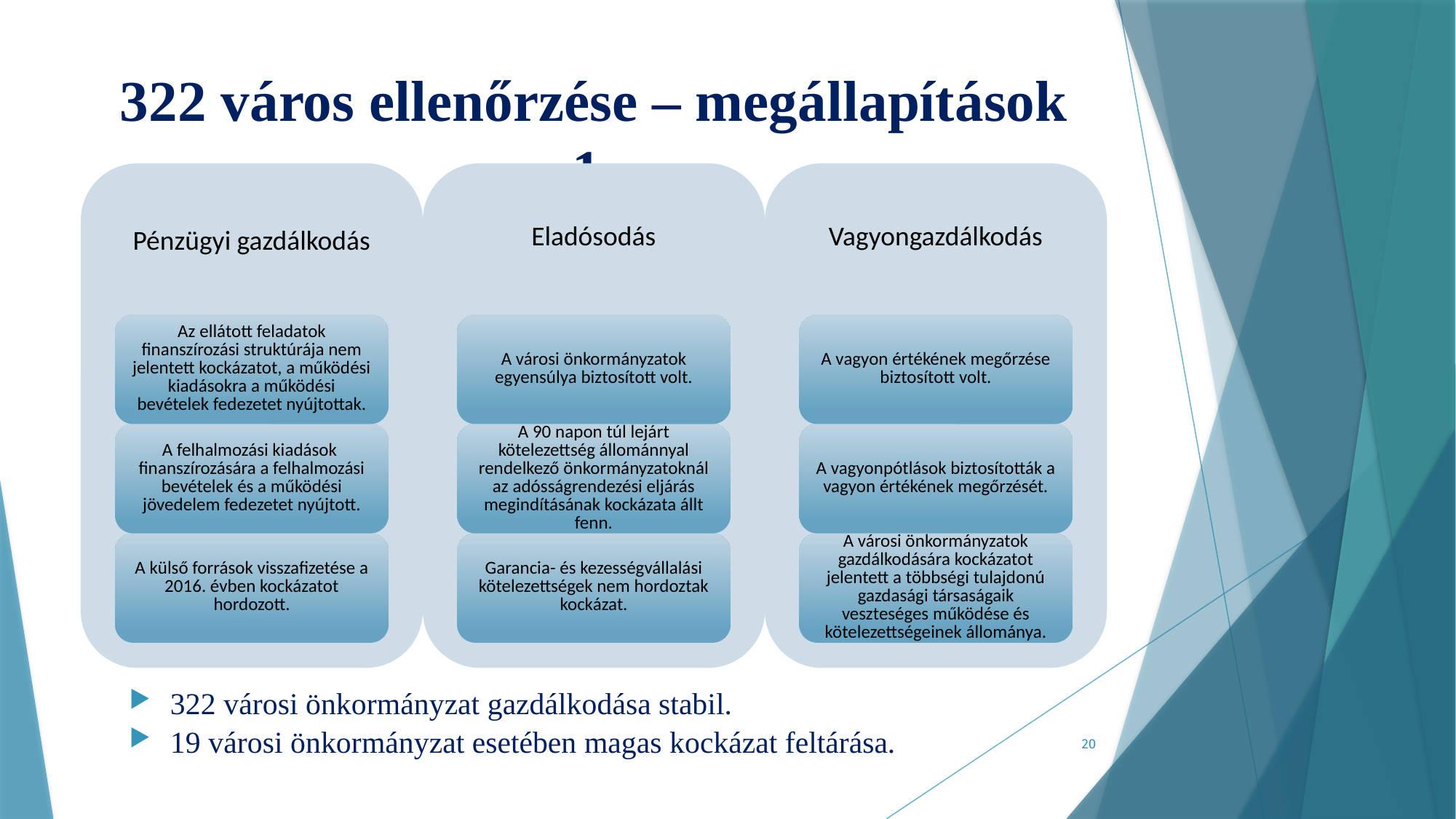

# 322 város ellenőrzése – megállapítások 1.
Pénzügyi gazdálkodás
Az ellátott feladatok finanszírozási struktúrája nem jelentett kockázatot, a működési kiadásokra a működési bevételek fedezetet nyújtottak.
A felhalmozási kiadások  finanszírozására a felhalmozási bevételek és a működési jövedelem fedezetet nyújtott.
Eladósodás
A városi önkormányzatok egyensúlya biztosított volt.
A 90 napon túl lejárt kötelezettség állománnyal rendelkező önkormányzatoknál az adósságrendezési eljárás megindításának kockázata állt fenn.
Vagyongazdálkodás
A vagyon értékének megőrzése biztosított volt.
A vagyonpótlások biztosították a vagyon értékének megőrzését.
A külső források visszafizetése a 2016. évben kockázatot hordozott.
Garancia- és kezességvállalási kötelezettségek nem hordoztak kockázat.
A városi önkormányzatok gazdálkodására kockázatot jelentett a többségi tulajdonú gazdasági társaságaik veszteséges működése és kötelezettségeinek állománya.
322 városi önkormányzat gazdálkodása stabil.
19 városi önkormányzat esetében magas kockázat feltárása.
20